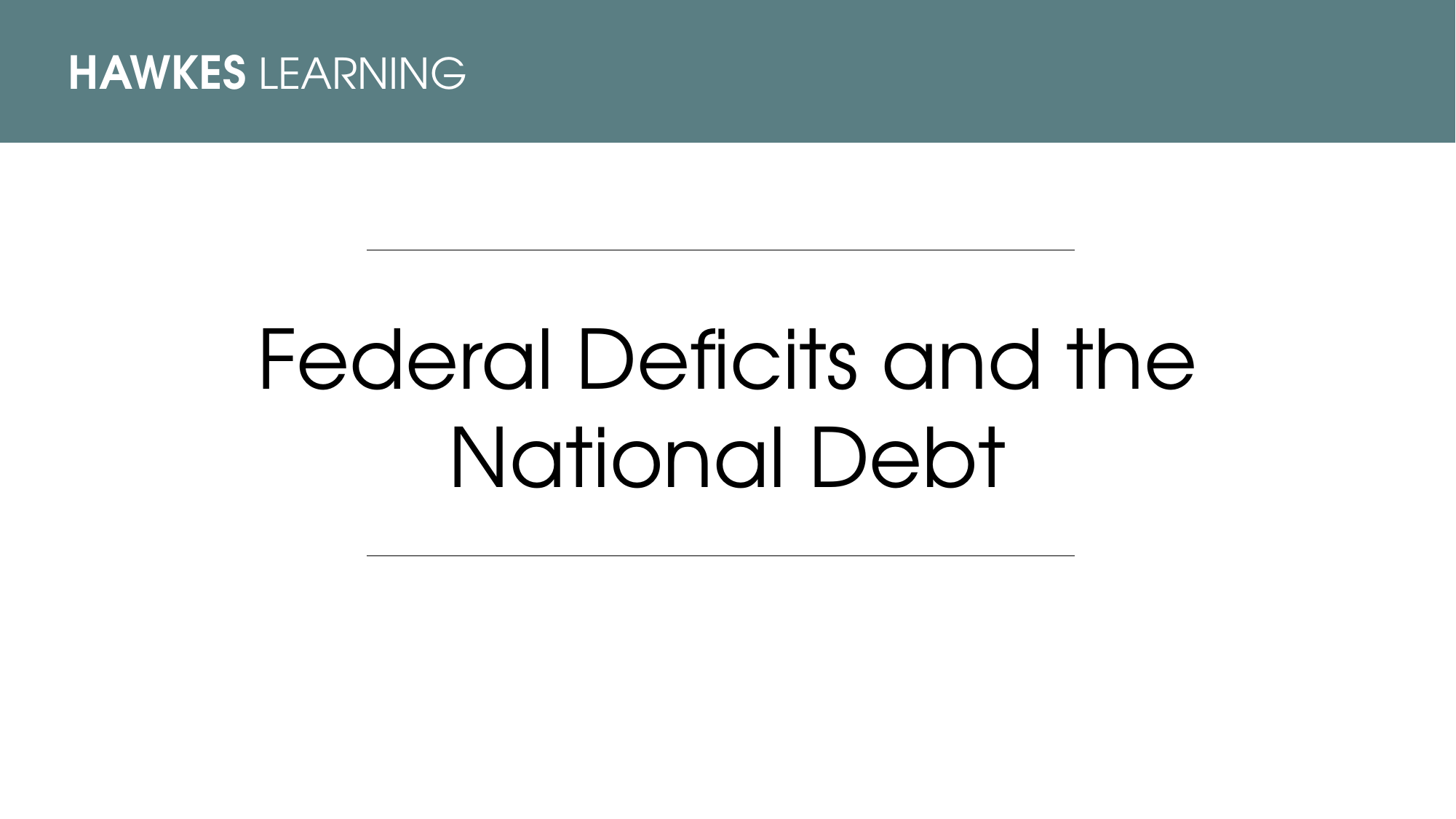

HAWKES LEARNING
Federal Deficits and the National Debt